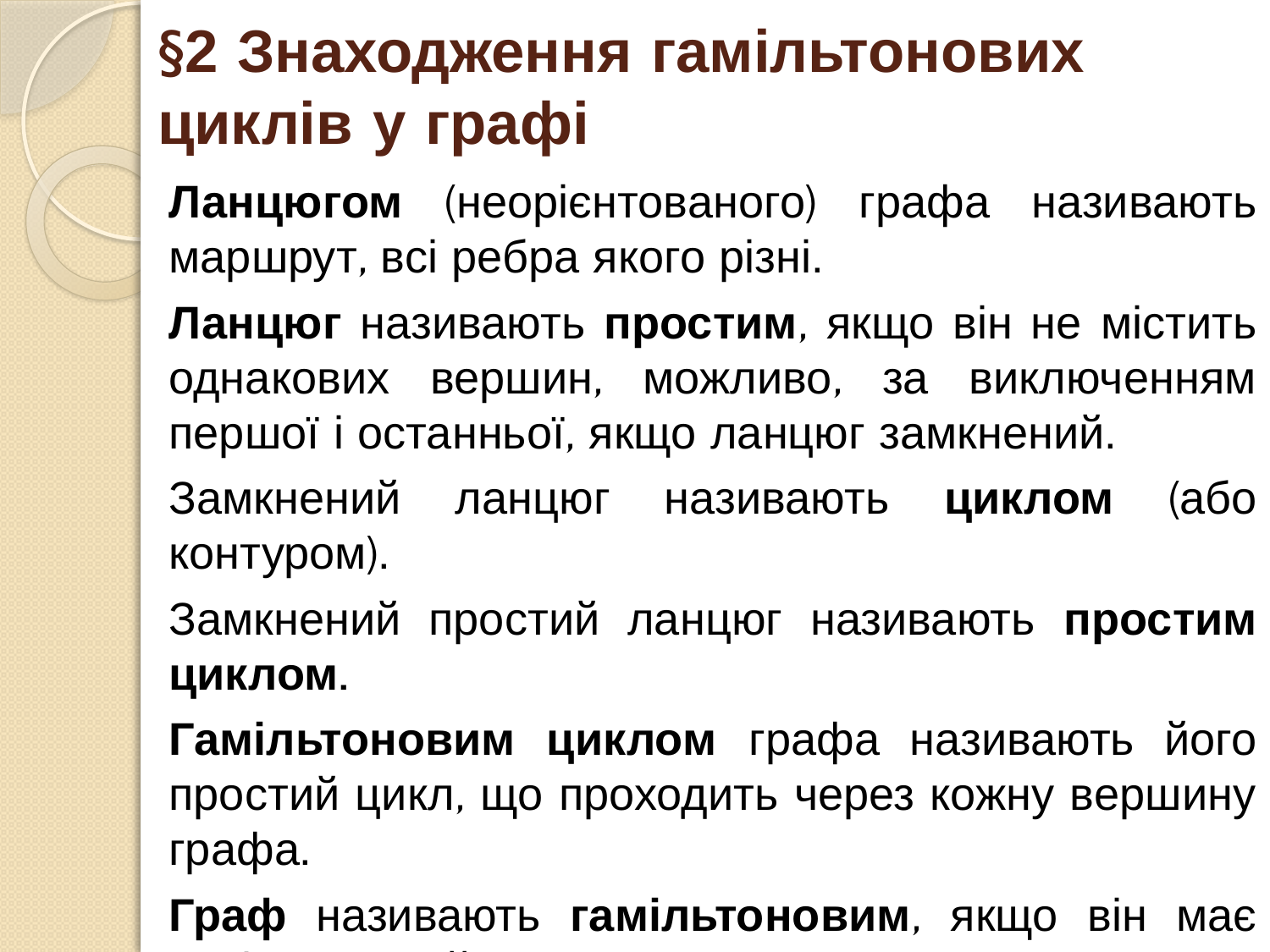

# §2 Знаходження гамільтонових циклів у графі
Ланцюгом (неорієнтованого) графа називають маршрут, всі ребра якого різні.
Ланцюг називають простим, якщо він не містить однакових вершин, можливо, за виключенням першої і останньої, якщо ланцюг замкнений.
Замкнений ланцюг називають циклом (або контуром).
Замкнений простий ланцюг називають простим циклом.
Гамільтоновим циклом графа називають його простий цикл, що проходить через кожну вершину графа.
Граф називають гамільтоновим, якщо він має гамільтоновий цикл.